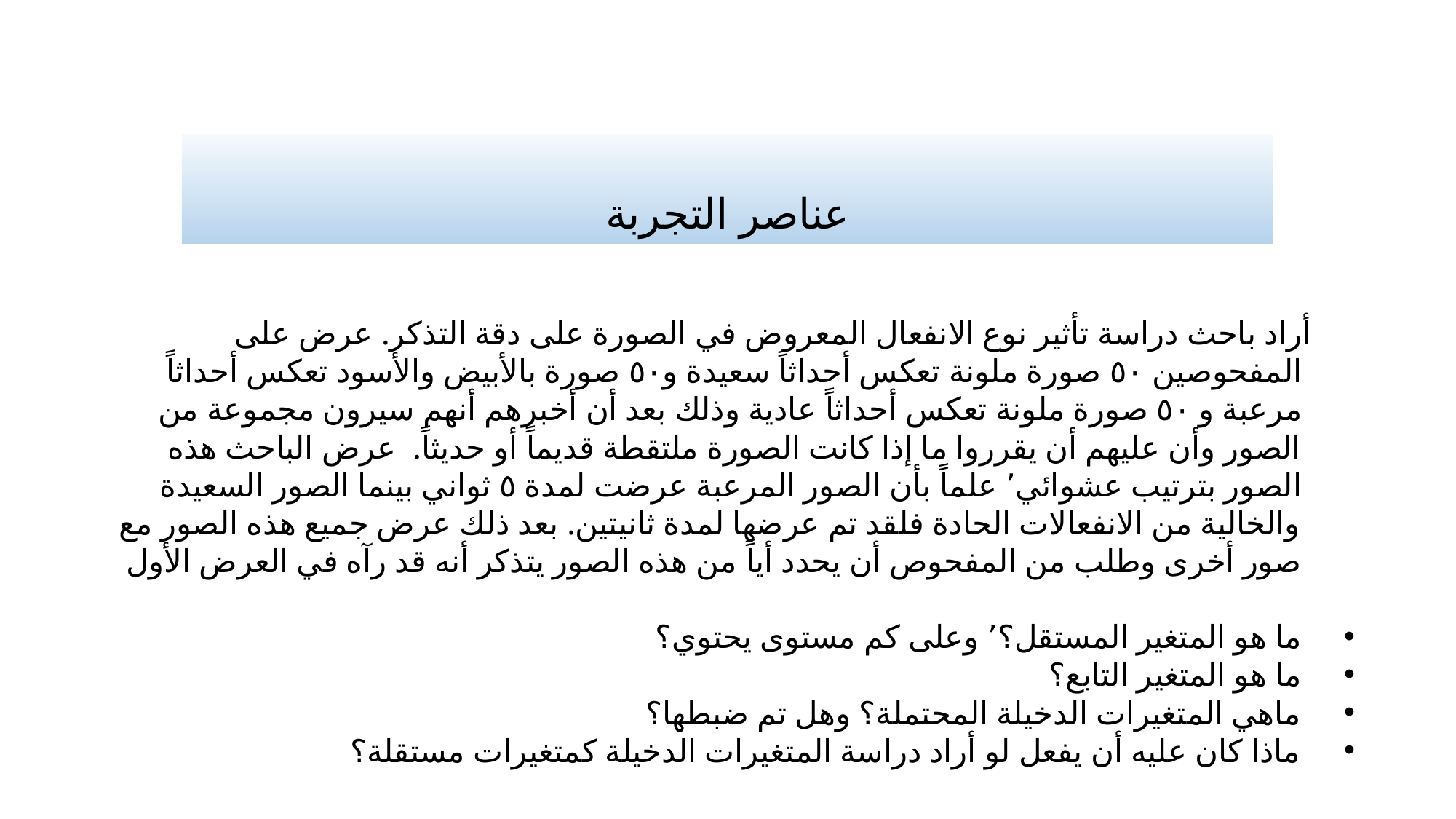

# عناصر التجربة
     أراد باحث دراسة تأثير نوع الانفعال المعروض في الصورة على دقة التذكر. عرض على المفحوصين ٥٠ صورة ملونة تعكس أحداثاً سعيدة و٥٠ صورة بالأبيض والأسود تعكس أحداثاً مرعبة و ٥٠ صورة ملونة تعكس أحداثاً عادية وذلك بعد أن أخبرهم أنهم سيرون مجموعة من الصور وأن عليهم أن يقرروا ما إذا كانت الصورة ملتقطة قديماً أو حديثاً.  عرض الباحث هذه الصور بترتيب عشوائي٬ علماً بأن الصور المرعبة عرضت لمدة ٥ ثواني بينما الصور السعيدة والخالية من الانفعالات الحادة فلقد تم عرضها لمدة ثانيتين. بعد ذلك عرض جميع هذه الصور مع صور أخرى وطلب من المفحوص أن يحدد أياً من هذه الصور يتذكر أنه قد رآه في العرض الأول

ما هو المتغير المستقل؟٬ وعلى كم مستوى يحتوي؟
ما هو المتغير التابع؟
ماهي المتغيرات الدخيلة المحتملة؟ وهل تم ضبطها؟
ماذا كان عليه أن يفعل لو أراد دراسة المتغيرات الدخيلة كمتغيرات مستقلة؟